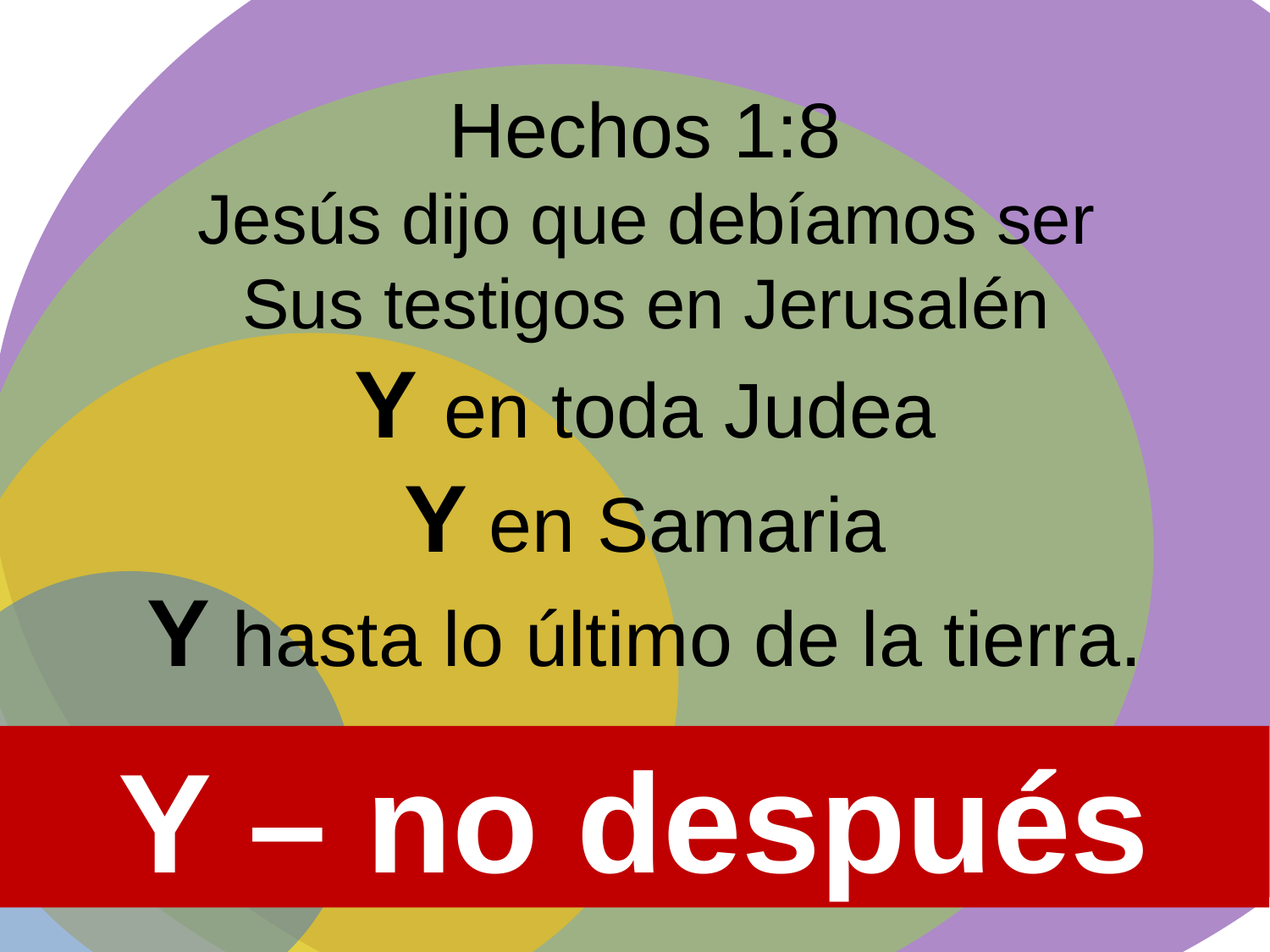

Hechos 1:8
Jesús dijo que debíamos ser
Sus testigos en Jerusalén
Y en toda Judea
Y en Samaria
Y hasta lo último de la tierra.

Y – no después